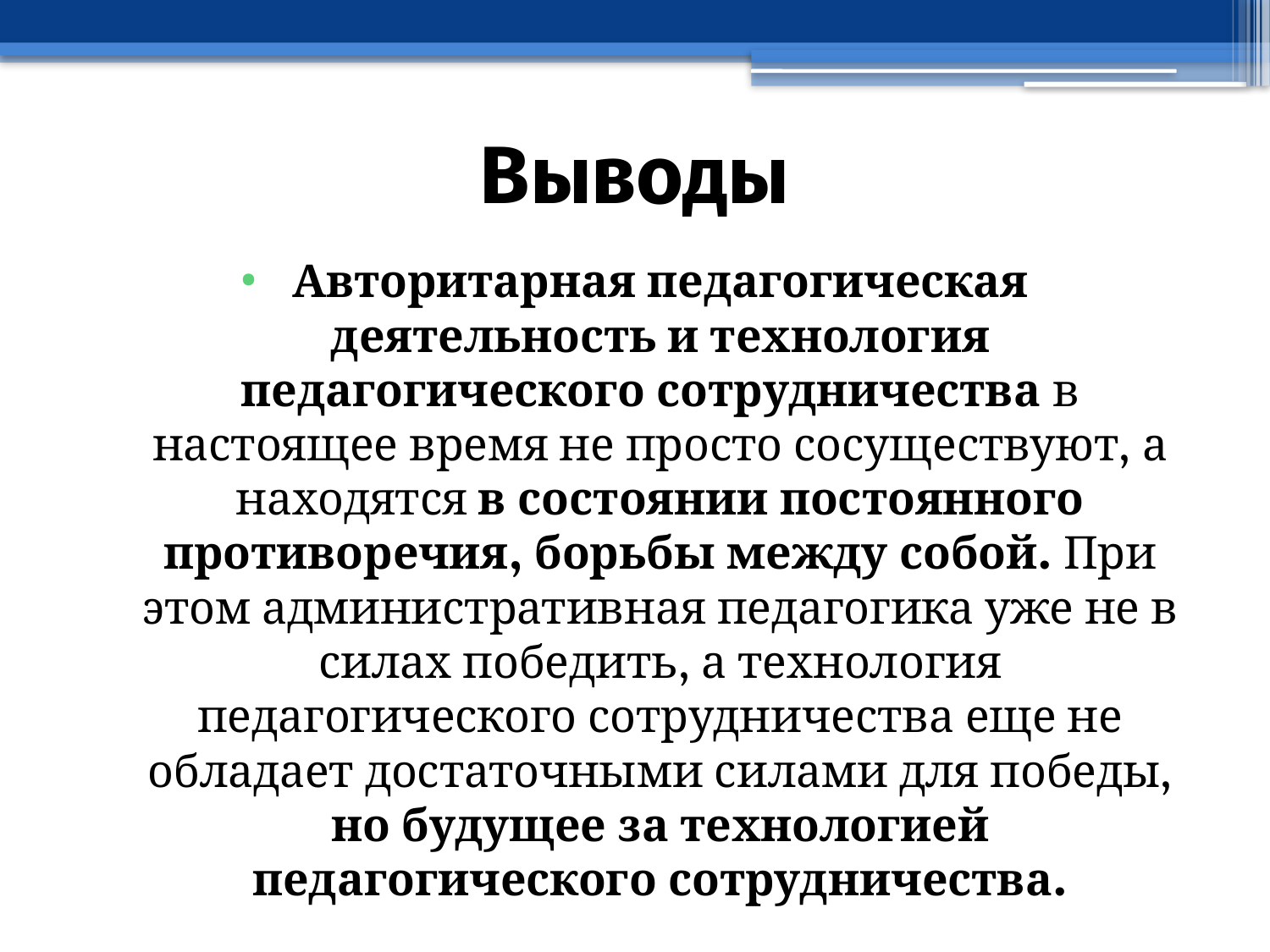

# Выводы
Авторитарная педагогическая деятельность и технология педагогического сотрудничества в настоящее время не просто сосуществуют, а находятся в состоянии постоянного противоречия, борьбы между собой. При этом административная педагогика уже не в силах победить, а технология педагогического сотрудничества еще не обладает достаточными силами для победы, но будущее за технологией педагогического сотрудничества.